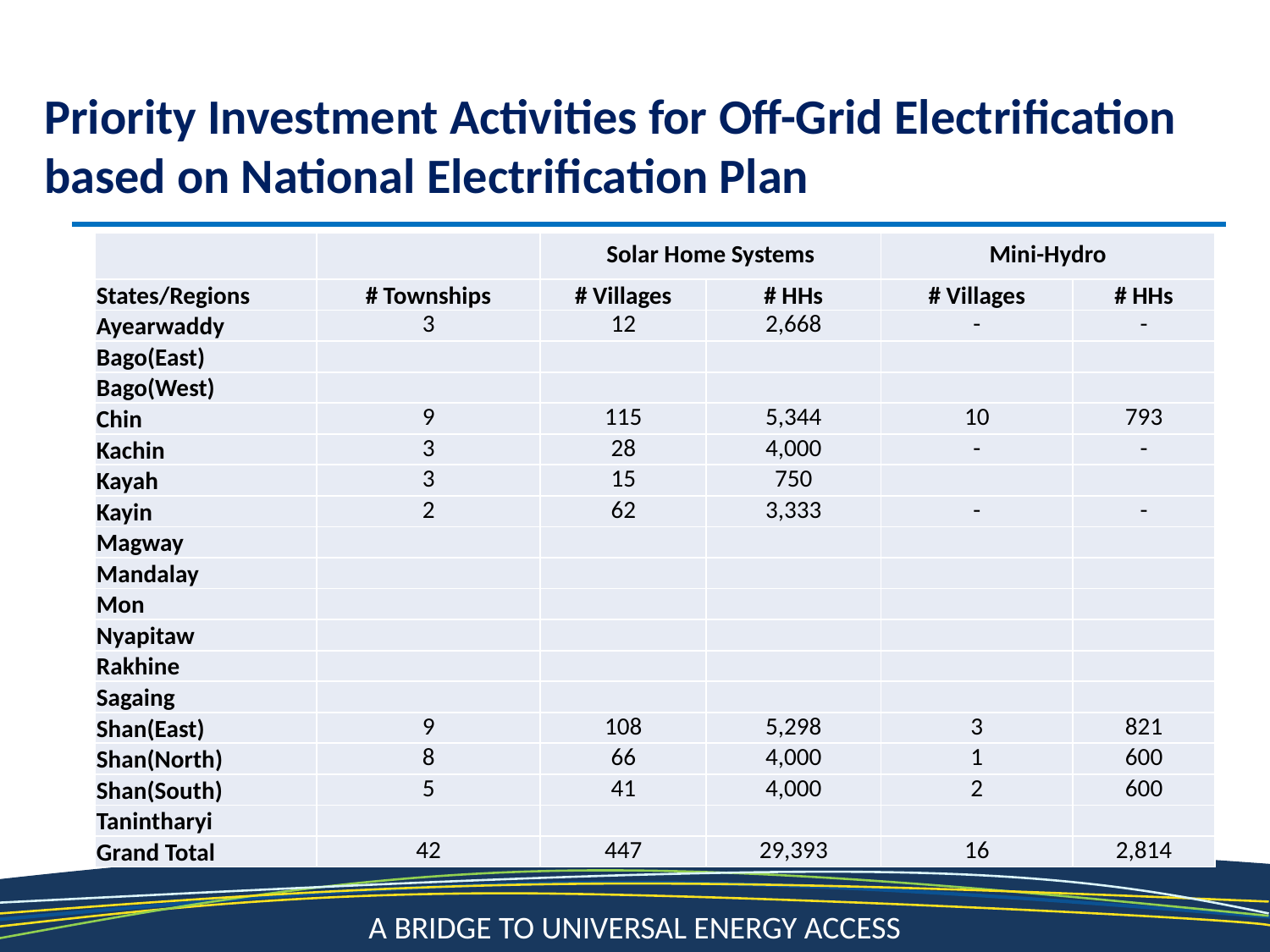

Priority Investment Activities for Off-Grid Electrification based on National Electrification Plan

|  |  | Solar Home Systems |  | Mini-Hydro |  |
| --- | --- | --- | --- | --- | --- |
| States/Regions | # Townships | # Villages | # HHs | # Villages | # HHs |
| Ayearwaddy | 3 | 12 | 2,668 | - | - |
| Bago(East) |  |  |  |  |  |
| Bago(West) |  |  |  |  |  |
| Chin | 9 | 115 | 5,344 | 10 | 793 |
| Kachin | 3 | 28 | 4,000 | - | - |
| Kayah | 3 | 15 | 750 |  |  |
| Kayin | 2 | 62 | 3,333 | - | - |
| Magway |  |  |  |  |  |
| Mandalay |  |  |  |  |  |
| Mon |  |  |  |  |  |
| Nyapitaw |  |  |  |  |  |
| Rakhine |  |  |  |  |  |
| Sagaing |  |  |  |  |  |
| Shan(East) | 9 | 108 | 5,298 | 3 | 821 |
| Shan(North) | 8 | 66 | 4,000 | 1 | 600 |
| Shan(South) | 5 | 41 | 4,000 | 2 | 600 |
| Tanintharyi |  |  |  |  |  |
| Grand Total | 42 | 447 | 29,393 | 16 | 2,814 |

15

A Bridge to Universal Energy Access